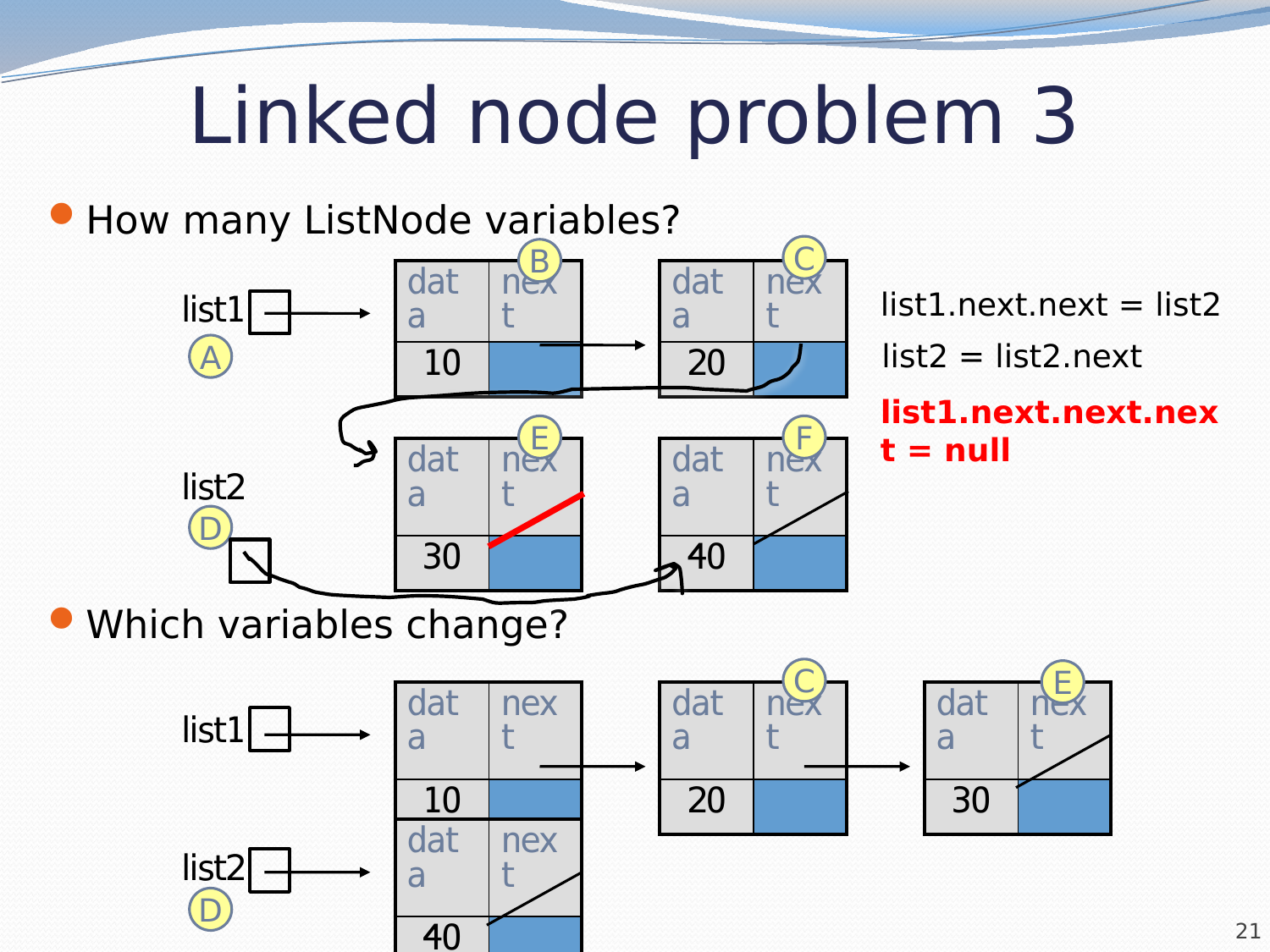

# Linked node problem 3
How many ListNode variables?

Which variables change?
C
B
| data | next |
| --- | --- |
| 10 |  |
| data | next |
| --- | --- |
| 20 |  |
list1.next.next = list2
list1

list2 = list2.next
A

list1.next.next.next = null
E
F
| data | next |
| --- | --- |
| 30 |  |
| data | next |
| --- | --- |
| 40 |  |
list2

D

C
E
| data | next |
| --- | --- |
| 10 |  |
| data | next |
| --- | --- |
| 20 |  |
| data | next |
| --- | --- |
| 30 |  |
list1

| data | next |
| --- | --- |
| 40 |  |
list2

D